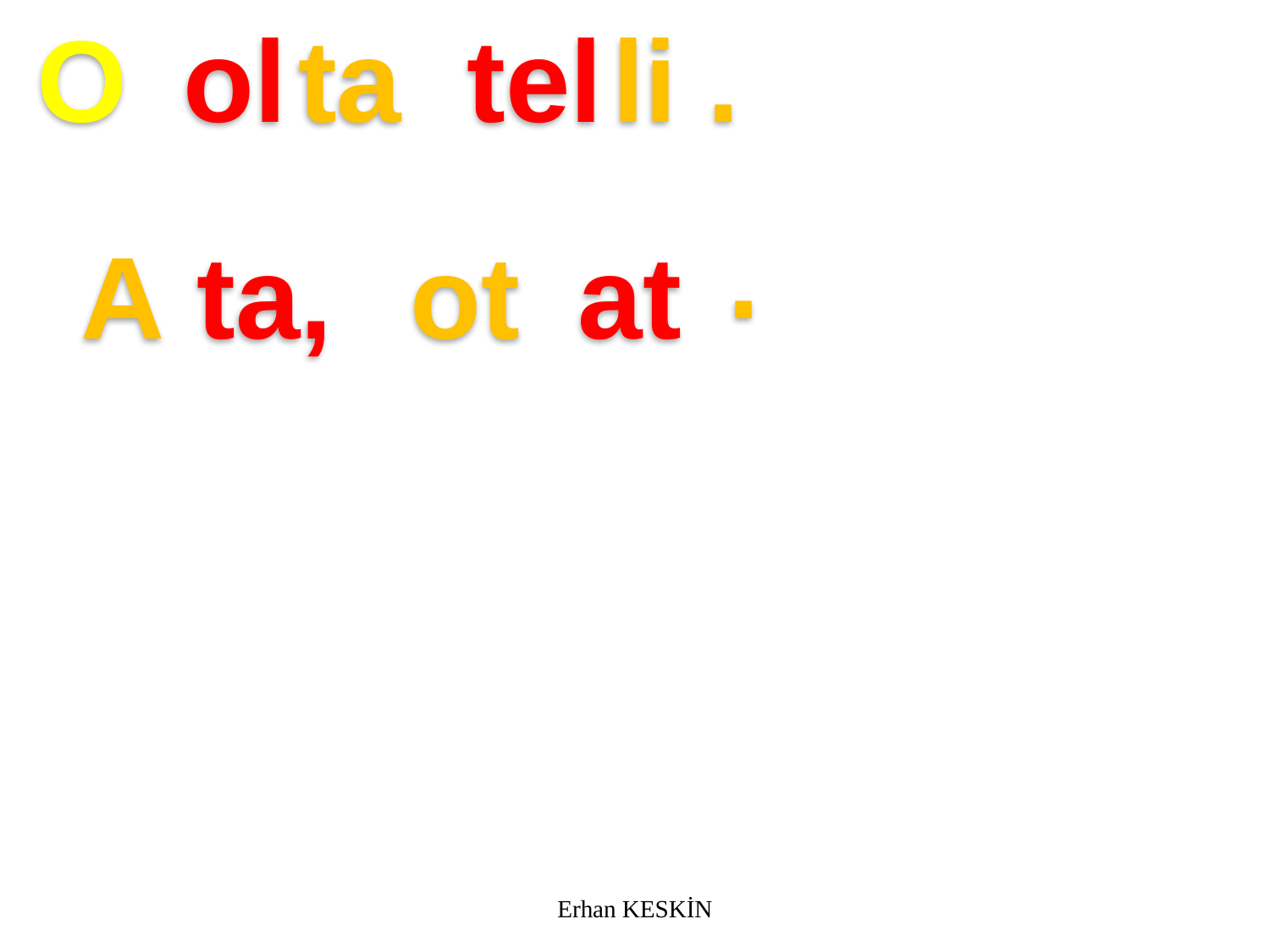

O
ol
ta
tel
li
.
.
A
ta,
ot
at
Erhan KESKİN